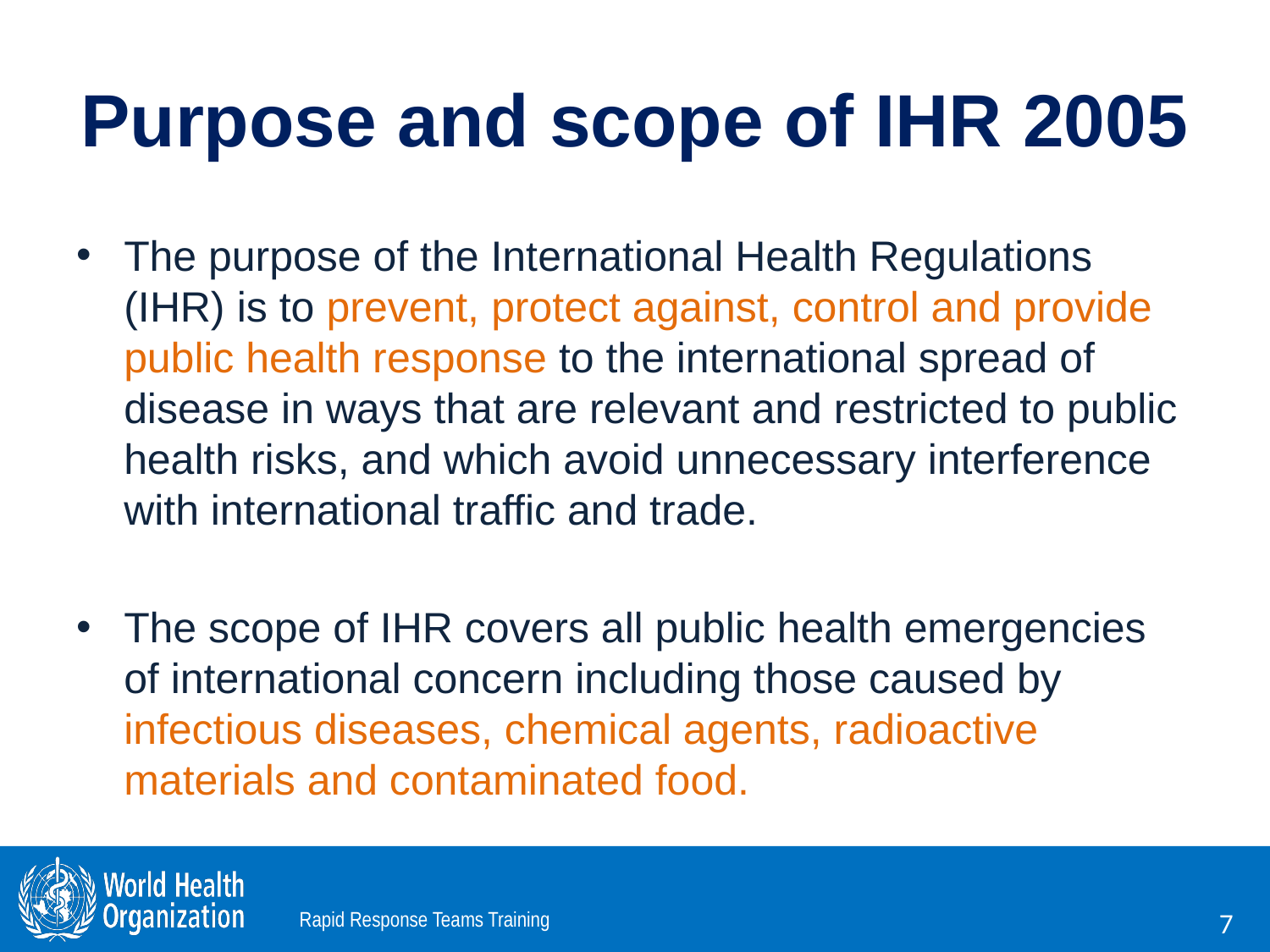

# Purpose and scope of IHR 2005
The purpose of the International Health Regulations (IHR) is to prevent, protect against, control and provide public health response to the international spread of disease in ways that are relevant and restricted to public health risks, and which avoid unnecessary interference with international traffic and trade.

The scope of IHR covers all public health emergencies of international concern including those caused by infectious diseases, chemical agents, radioactive materials and contaminated food.